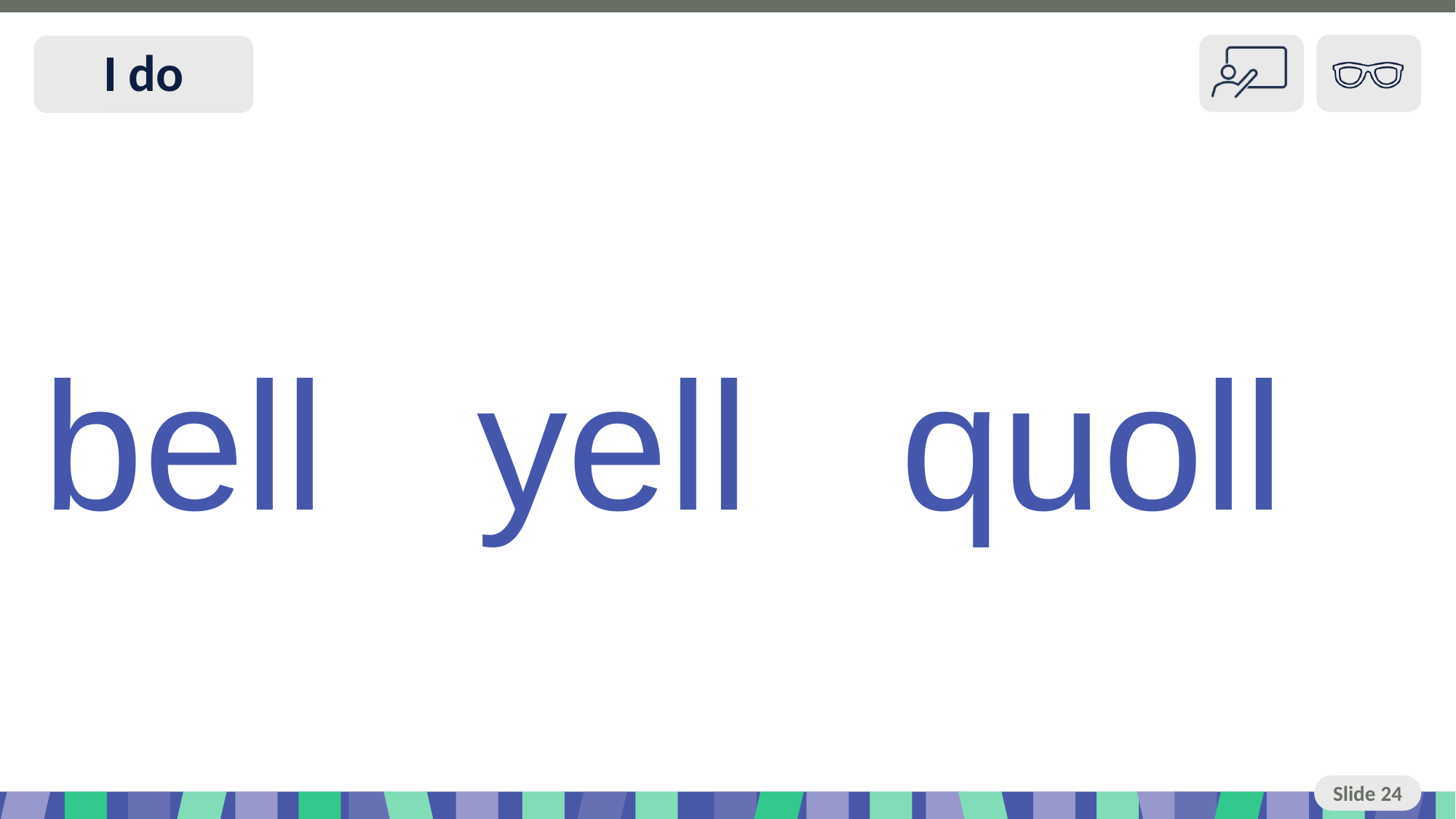

# Slide 24 I do
bell   yell   quoll